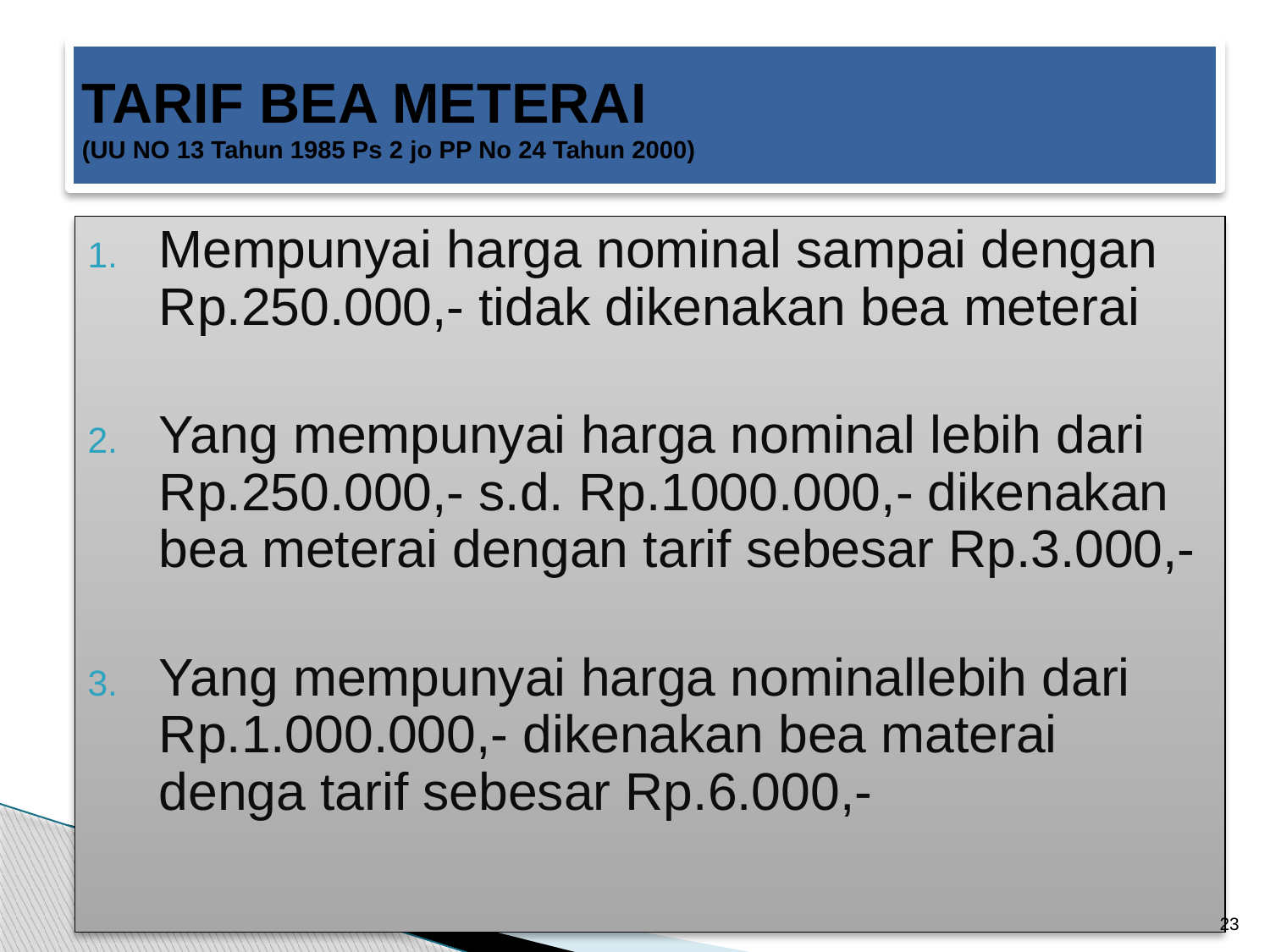

# TARIF BEA METERAI (UU NO 13 Tahun 1985 Ps 2 jo PP No 24 Tahun 2000)
Mempunyai harga nominal sampai dengan Rp.250.000,- tidak dikenakan bea meterai

Yang mempunyai harga nominal lebih dari Rp.250.000,- s.d. Rp.1000.000,- dikenakan bea meterai dengan tarif sebesar Rp.3.000,-

Yang mempunyai harga nominallebih dari Rp.1.000.000,- dikenakan bea materai denga tarif sebesar Rp.6.000,-
23